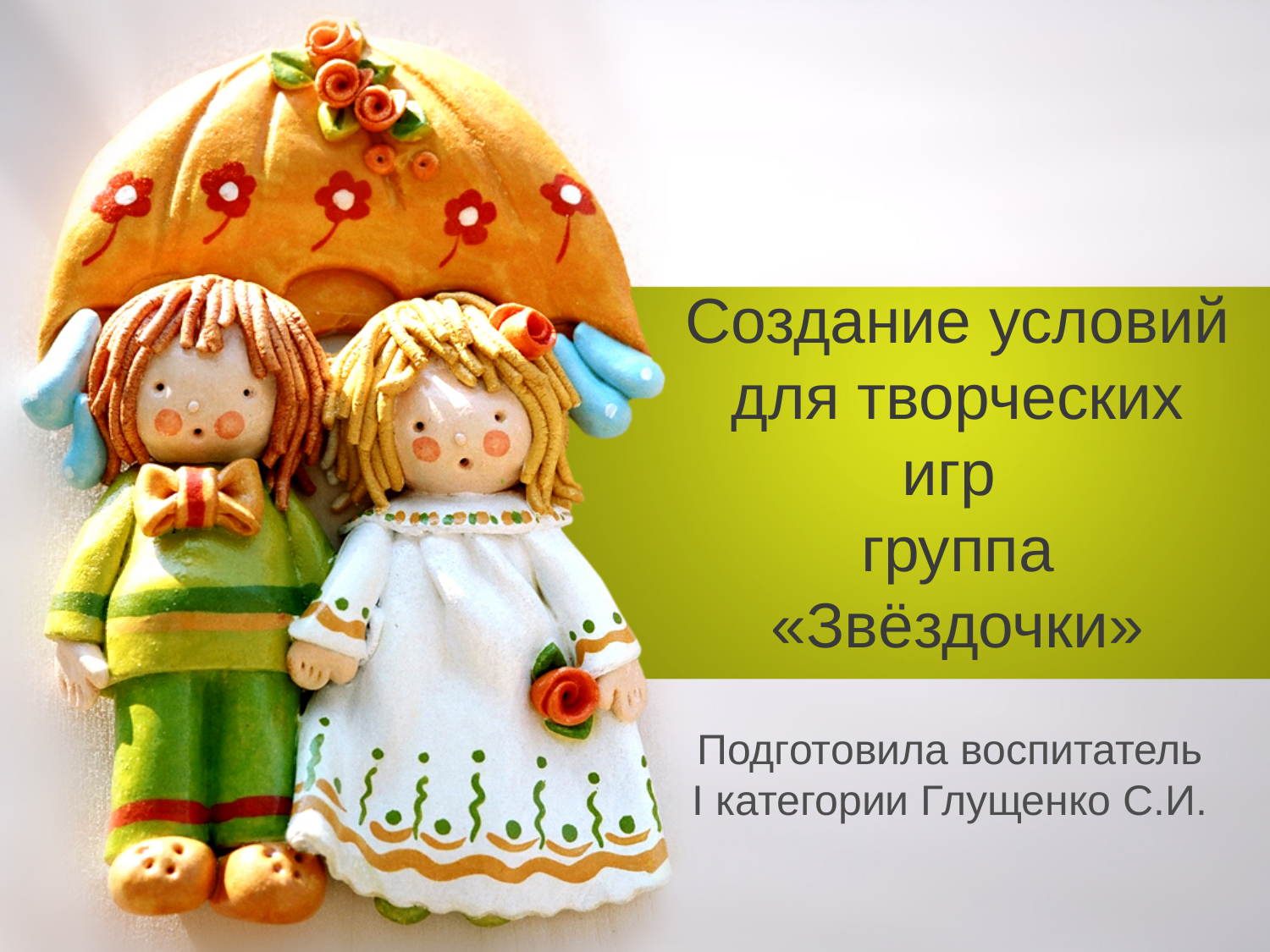

# Создание условий для творческих игр группа «Звёздочки»
Подготовила воспитатель I категории Глущенко С.И.